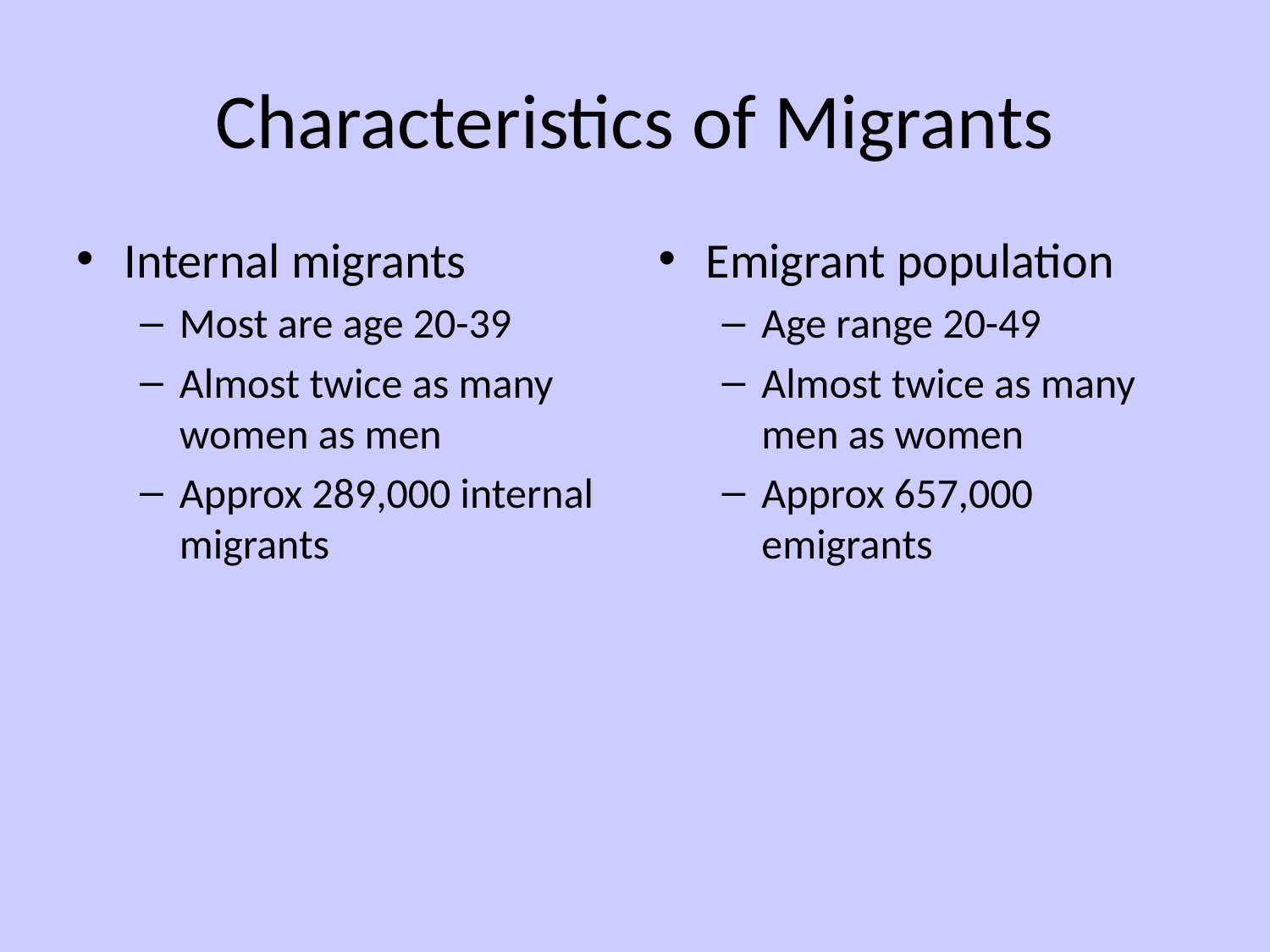

# Characteristics of Migrants
Internal migrants
Most are age 20-39
Almost twice as many women as men
Approx 289,000 internal migrants
Emigrant population
Age range 20-49
Almost twice as many men as women
Approx 657,000 emigrants